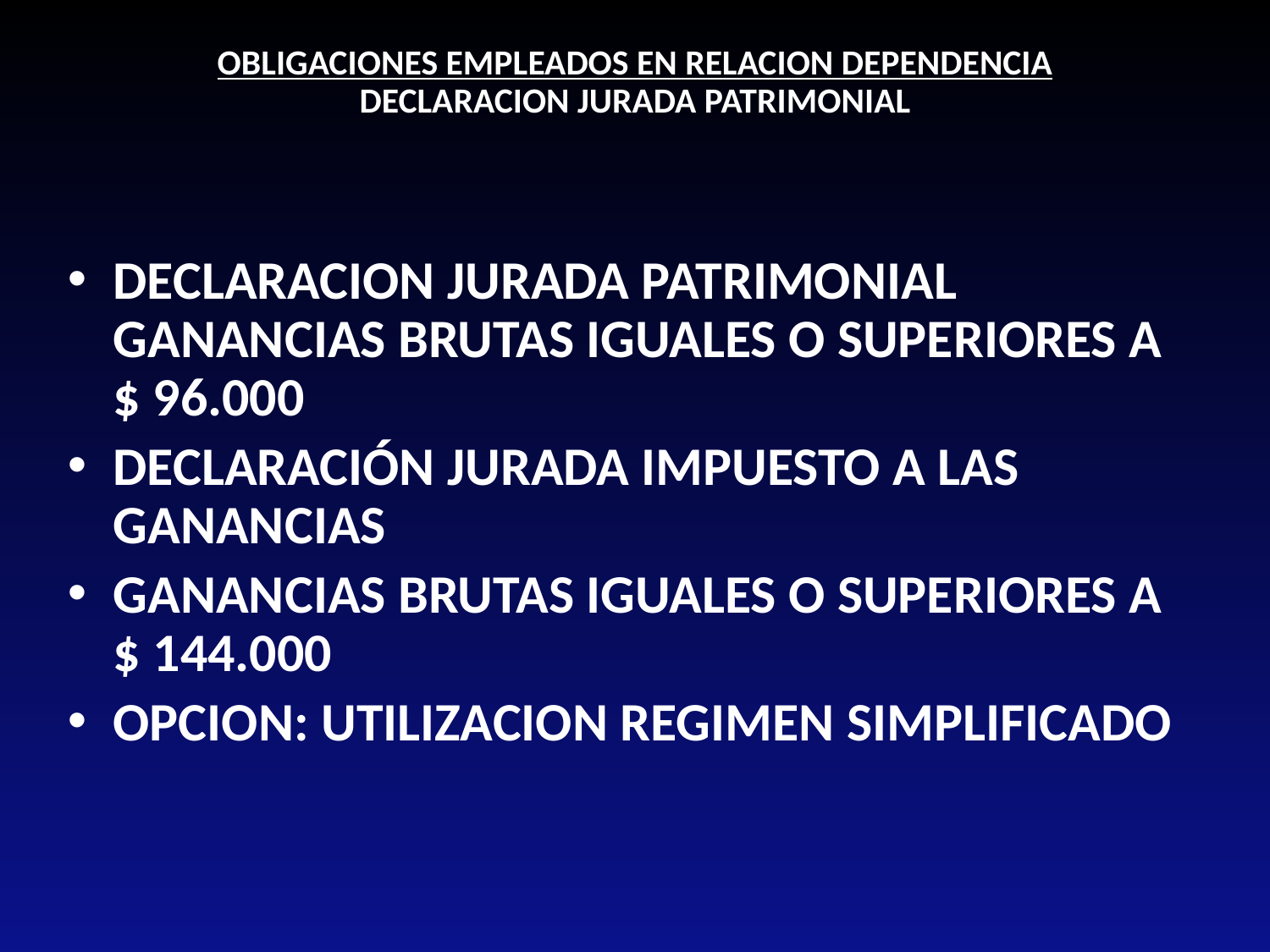

# OBLIGACIONES EMPLEADOS EN RELACION DEPENDENCIA DECLARACION JURADA PATRIMONIAL

DECLARACION JURADA PATRIMONIAL GANANCIAS BRUTAS IGUALES O SUPERIORES A $ 96.000
DECLARACIÓN JURADA IMPUESTO A LAS GANANCIAS
GANANCIAS BRUTAS IGUALES O SUPERIORES A $ 144.000
OPCION: UTILIZACION REGIMEN SIMPLIFICADO